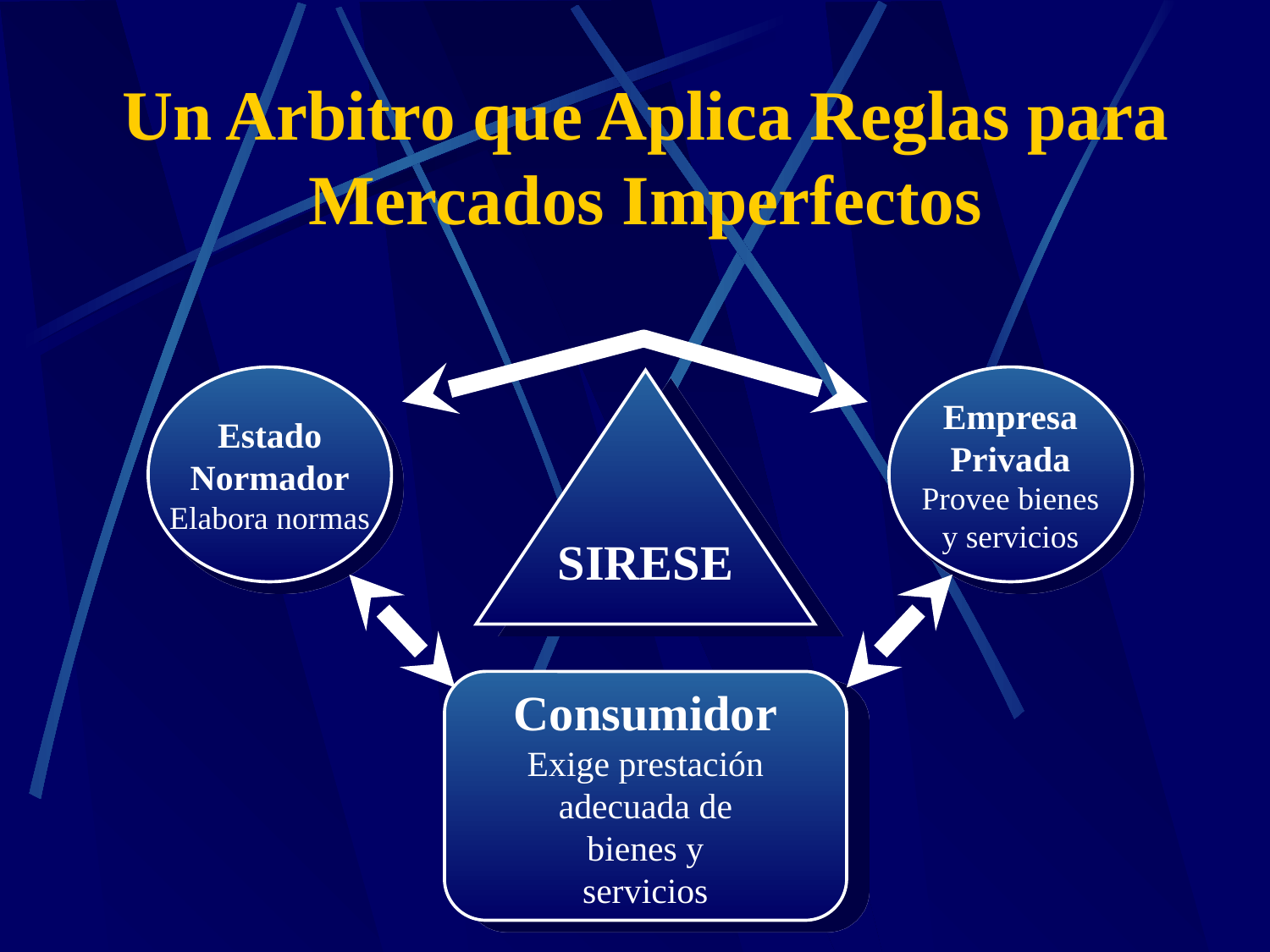

Un Arbitro que Aplica Reglas para Mercados Imperfectos

Estado
Normador
Elabora normas
Empresa
Privada
Provee bienes
y servicios
SIRESE
Consumidor
Exige prestación
adecuada de
bienes y
servicios